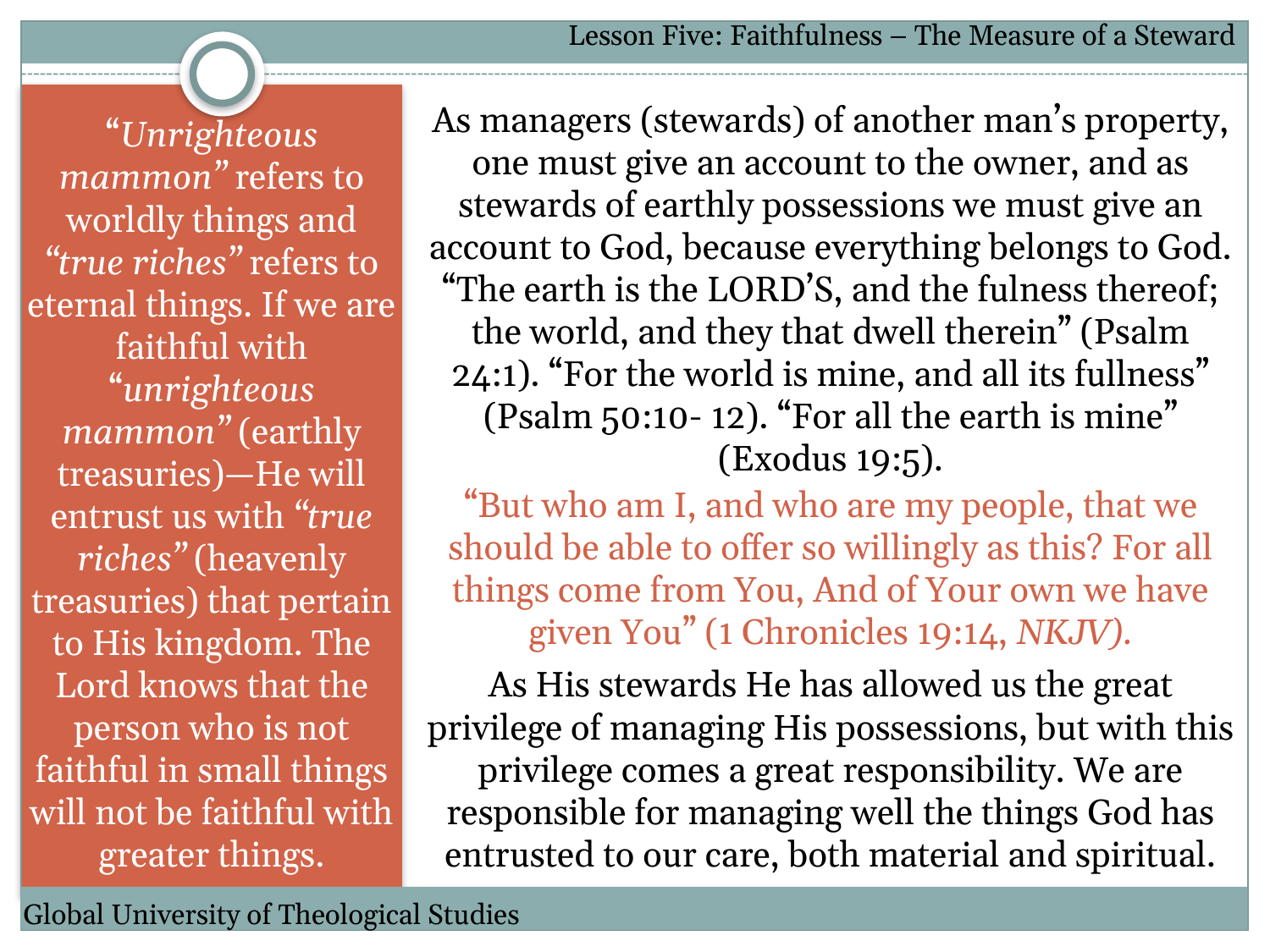

Lesson Five: Faithfulness – The Measure of a Steward
As managers (stewards) of another man’s property, one must give an account to the owner, and as stewards of earthly possessions we must give an account to God, because everything belongs to God. “The earth is the LORD’S, and the fulness thereof; the world, and they that dwell therein” (Psalm 24:1). “For the world is mine, and all its fullness” (Psalm 50:10- 12). “For all the earth is mine” (Exodus 19:5).
“Unrighteous mammon” refers to worldly things and “true riches” refers to eternal things. If we are faithful with “unrighteous mammon” (earthly treasuries)—He will entrust us with “true riches” (heavenly treasuries) that pertain to His kingdom. The Lord knows that the person who is not faithful in small things will not be faithful with greater things.
“But who am I, and who are my people, that we should be able to offer so willingly as this? For all things come from You, And of Your own we have given You” (1 Chronicles 19:14, NKJV).
As His stewards He has allowed us the great privilege of managing His possessions, but with this privilege comes a great responsibility. We are responsible for managing well the things God has entrusted to our care, both material and spiritual.
Global University of Theological Studies